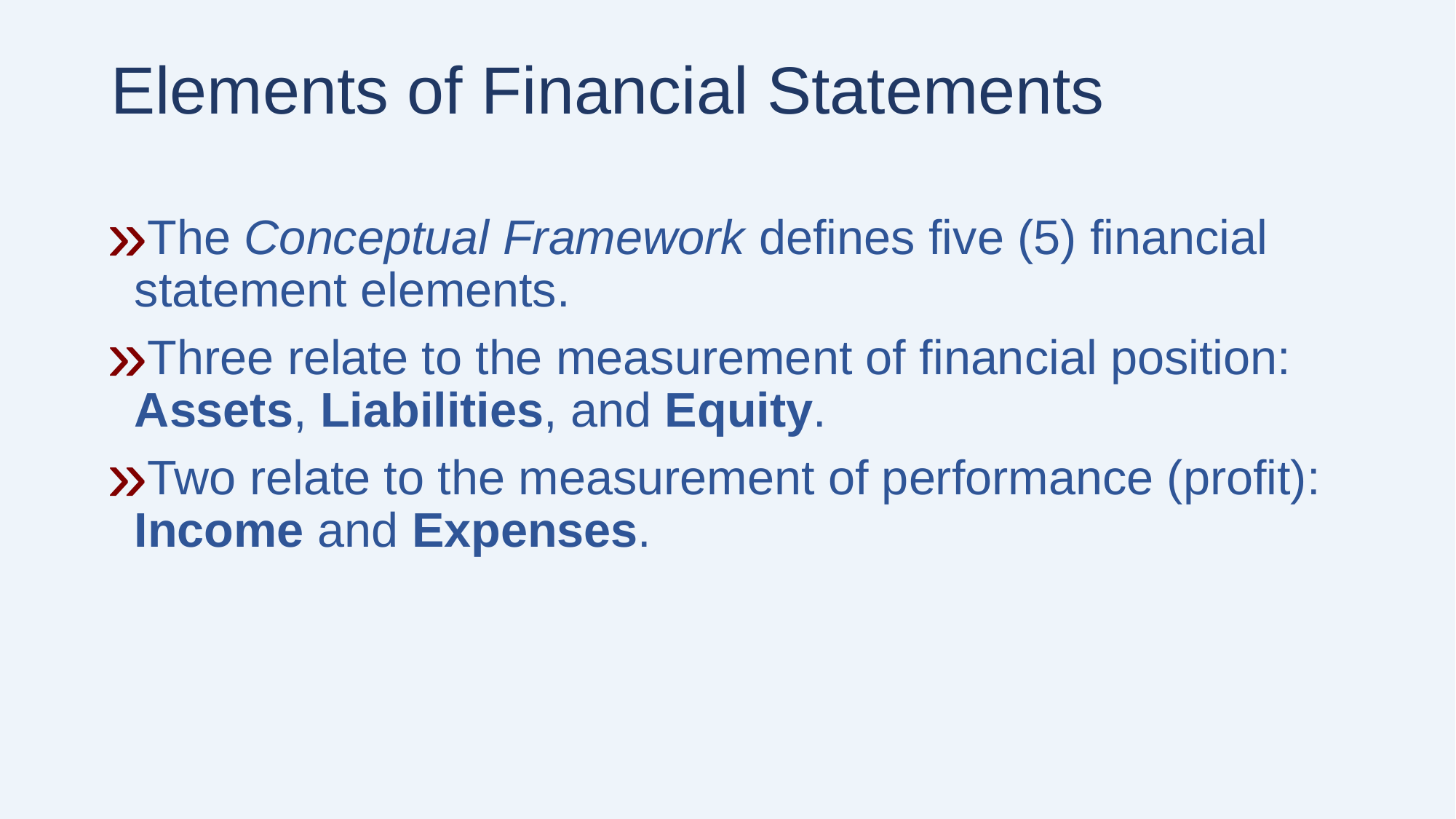

# Elements of Financial Statements
The Conceptual Framework defines five (5) financial statement elements.
Three relate to the measurement of financial position: Assets, Liabilities, and Equity.
Two relate to the measurement of performance (profit): Income and Expenses.

30